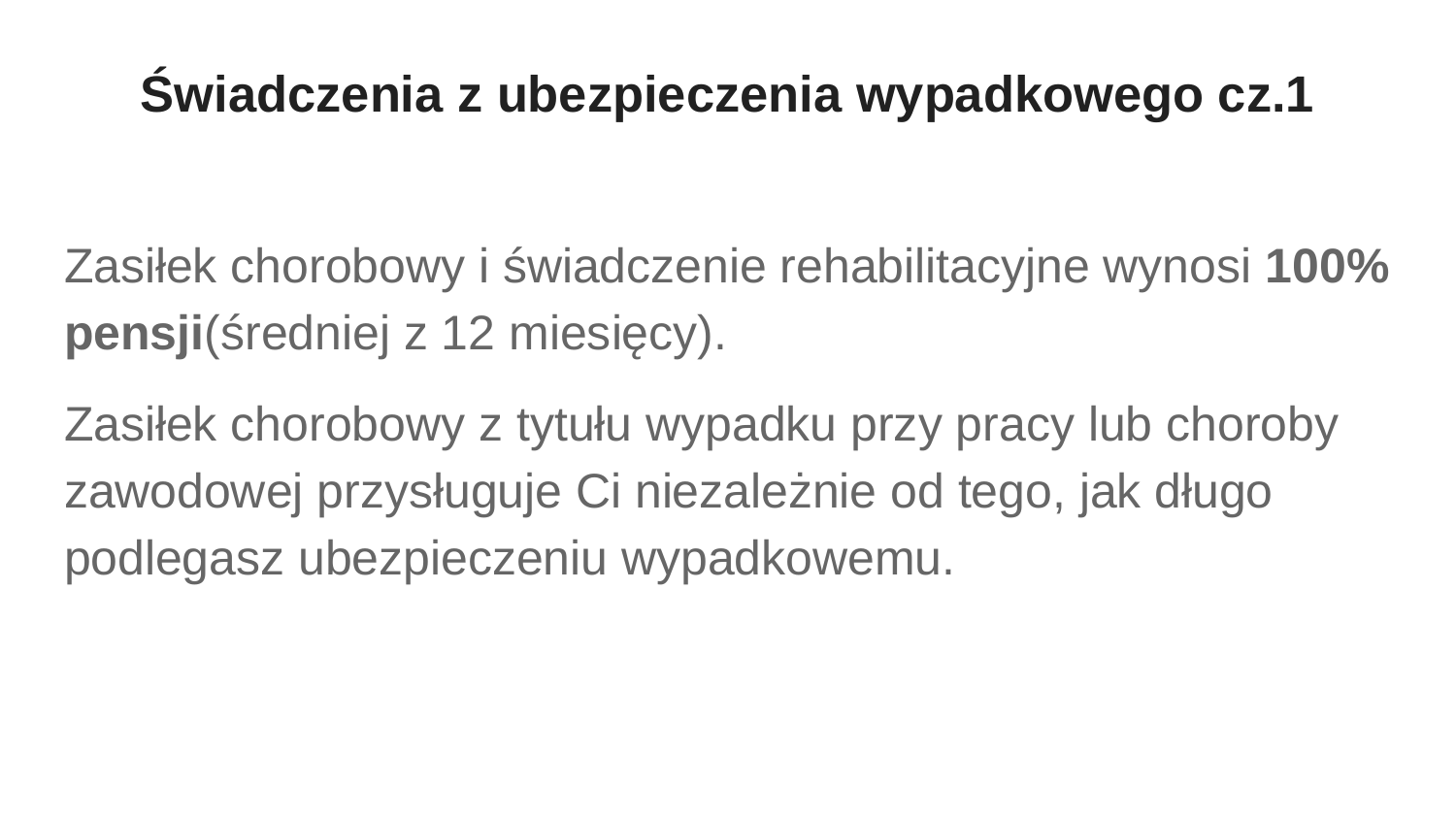

# Świadczenia z ubezpieczenia wypadkowego cz.1
Zasiłek chorobowy i świadczenie rehabilitacyjne wynosi 100% pensji(średniej z 12 miesięcy).
Zasiłek chorobowy z tytułu wypadku przy pracy lub choroby zawodowej przysługuje Ci niezależnie od tego, jak długo podlegasz ubezpieczeniu wypadkowemu.